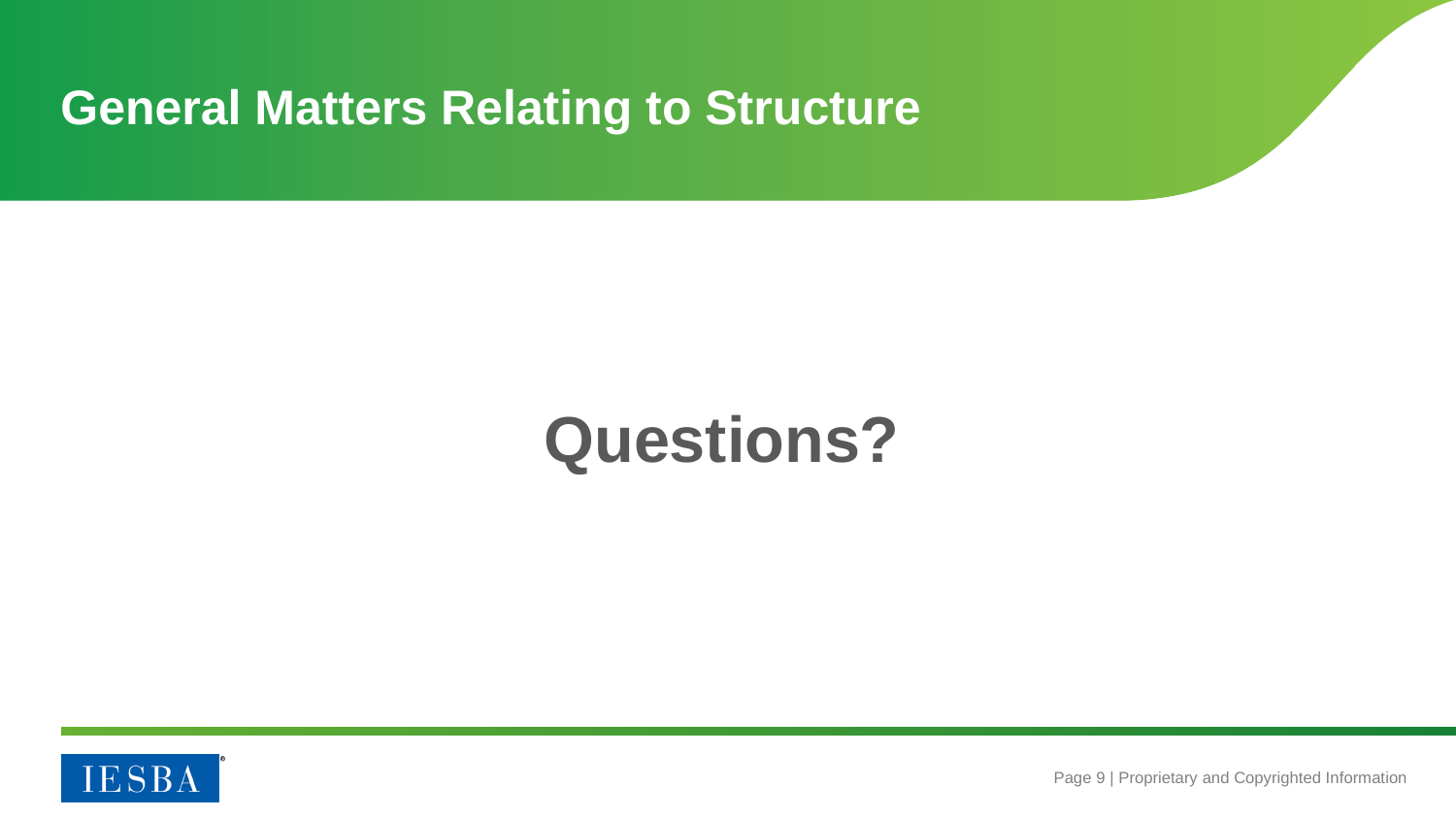

# General Matters Relating to Structure

Questions?